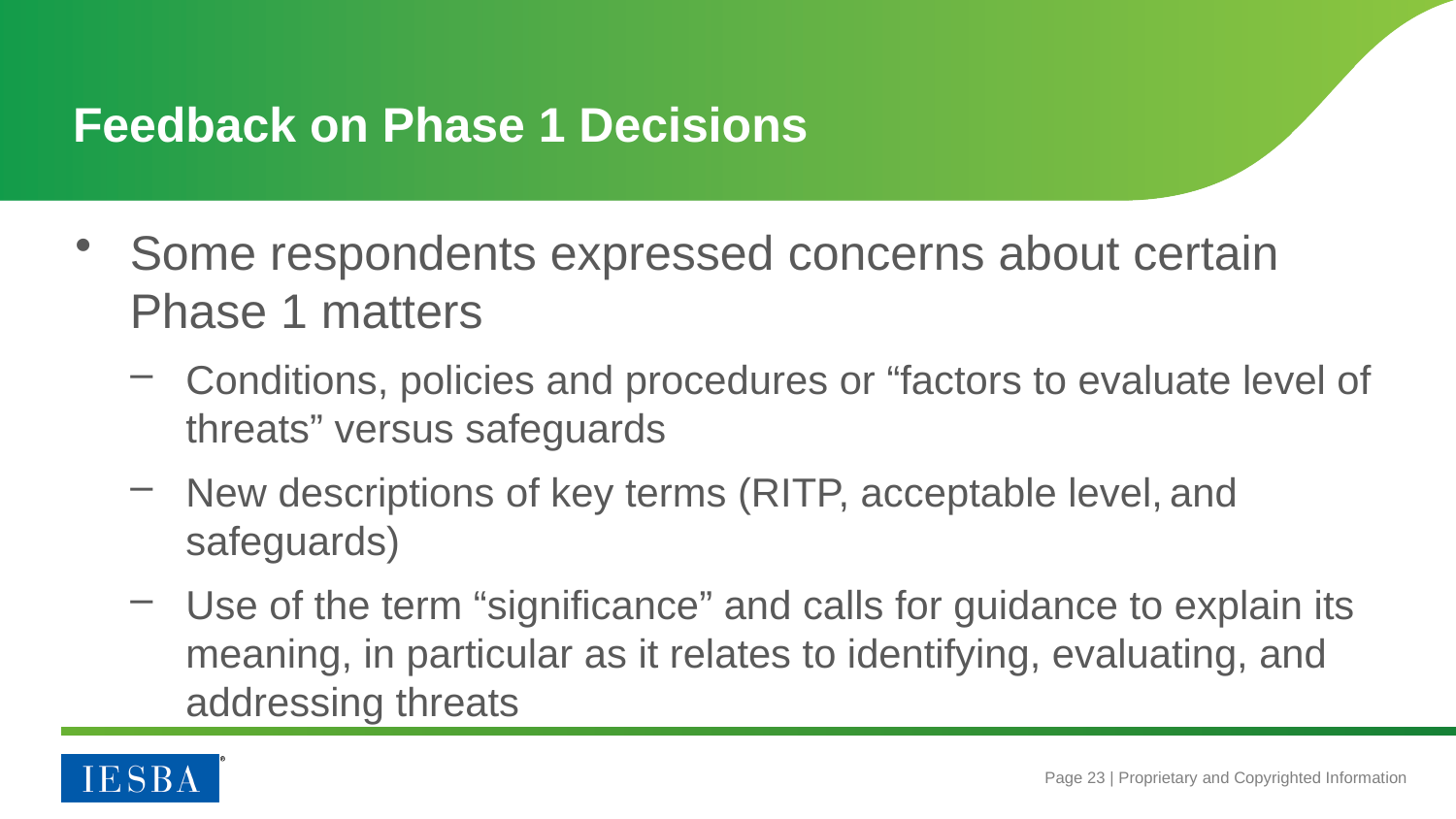

# Feedback on Phase 1 Decisions
Some respondents expressed concerns about certain Phase 1 matters
Conditions, policies and procedures or “factors to evaluate level of threats” versus safeguards
New descriptions of key terms (RITP, acceptable level, and safeguards)
Use of the term “significance” and calls for guidance to explain its meaning, in particular as it relates to identifying, evaluating, and addressing threats